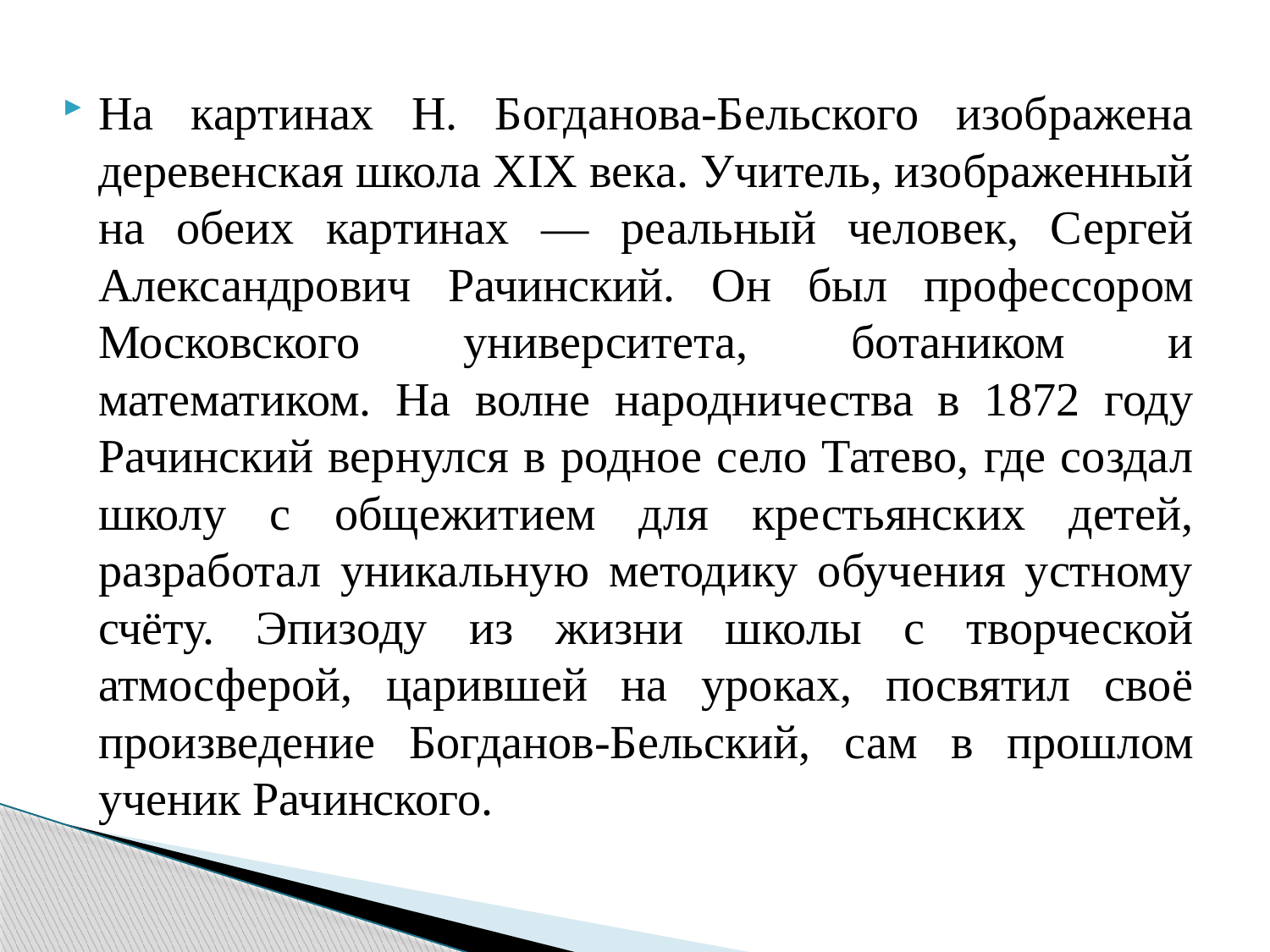

На картинах Н. Богданова-Бельского изображена деревенская школа XIX века. Учитель, изображенный на обеих картинах — реальный человек, Сергей Александрович Рачинский. Он был профессором Московского университета, ботаником и математиком. На волне народничества в 1872 году Рачинский вернулся в родное село Татево, где создал школу с общежитием для крестьянских детей, разработал уникальную методику обучения устному счёту. Эпизоду из жизни школы с творческой атмосферой, царившей на уроках, посвятил своё произведение Богданов-Бельский, сам в прошлом ученик Рачинского.